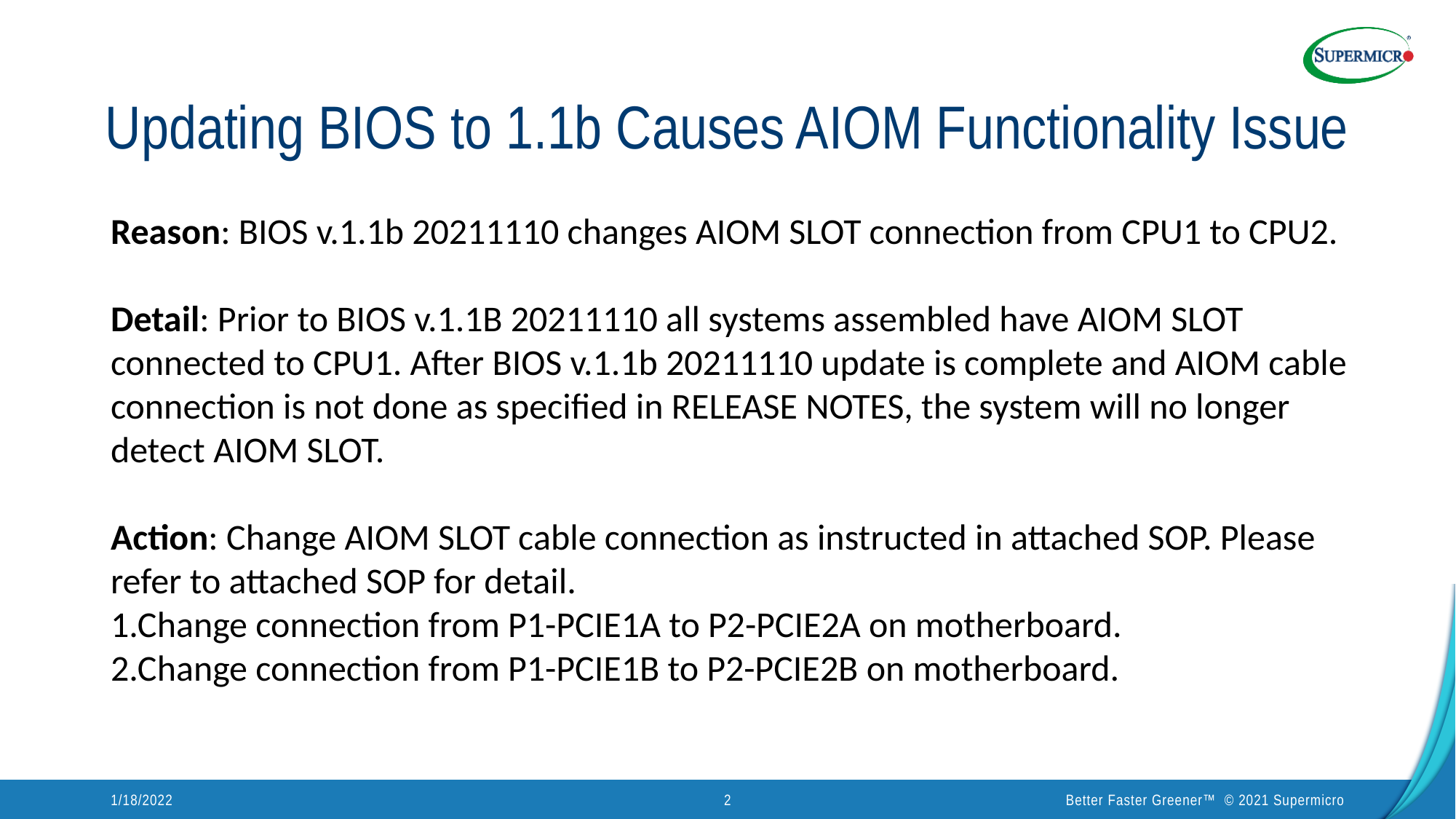

# Updating BIOS to 1.1b Causes AIOM Functionality Issue
Reason: BIOS v.1.1b 20211110 changes AIOM SLOT connection from CPU1 to CPU2.

Detail: Prior to BIOS v.1.1B 20211110 all systems assembled have AIOM SLOT connected to CPU1. After BIOS v.1.1b 20211110 update is complete and AIOM cable connection is not done as specified in RELEASE NOTES, the system will no longer detect AIOM SLOT.

Action: Change AIOM SLOT cable connection as instructed in attached SOP. Please refer to attached SOP for detail.
1.Change connection from P1-PCIE1A to P2-PCIE2A on motherboard.
2.Change connection from P1-PCIE1B to P2-PCIE2B on motherboard.

1/18/2022
2
Better Faster Greener™  © 2021 Supermicro